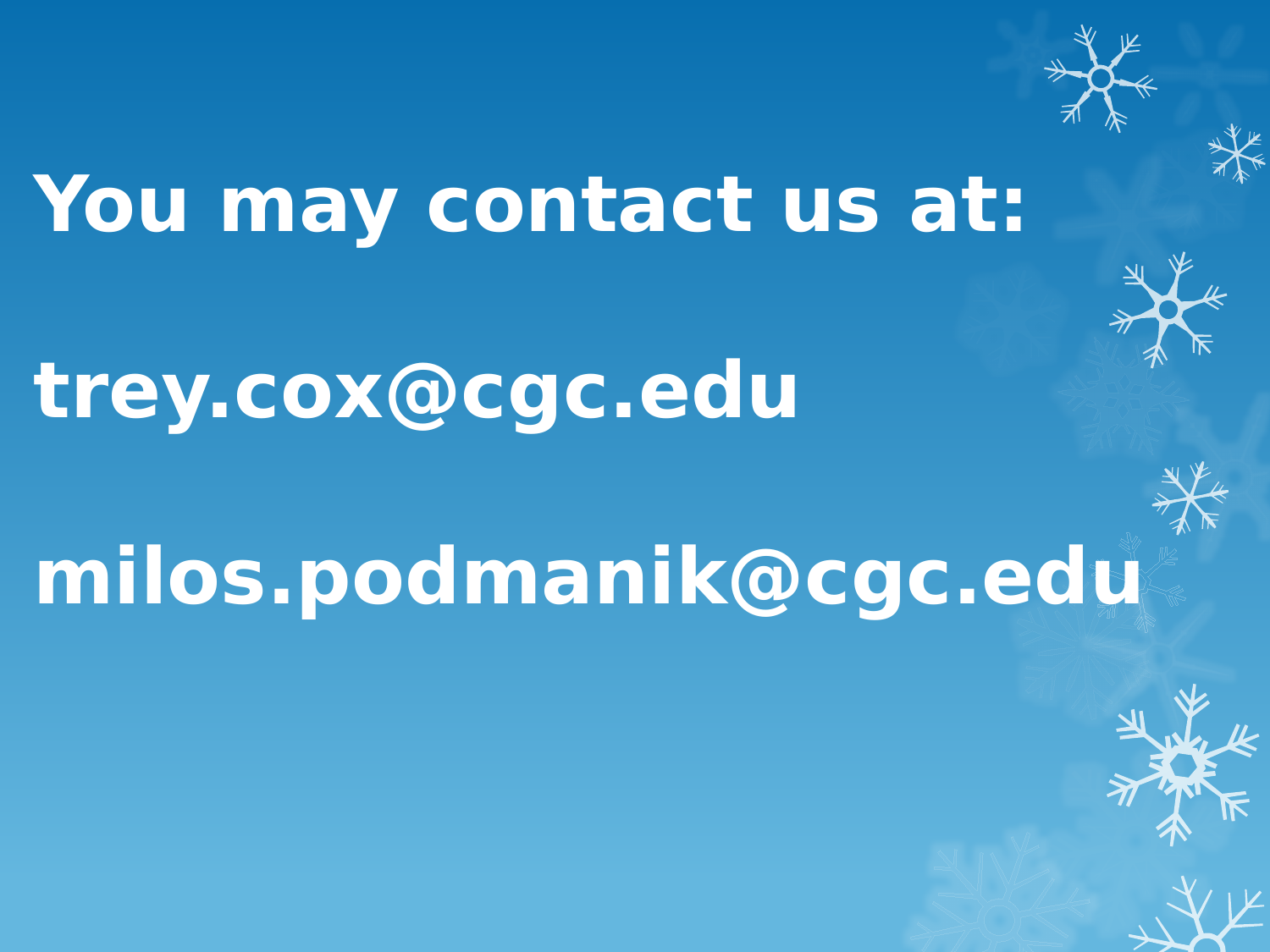

You may contact us at:

trey.cox@cgc.edu

milos.podmanik@cgc.edu